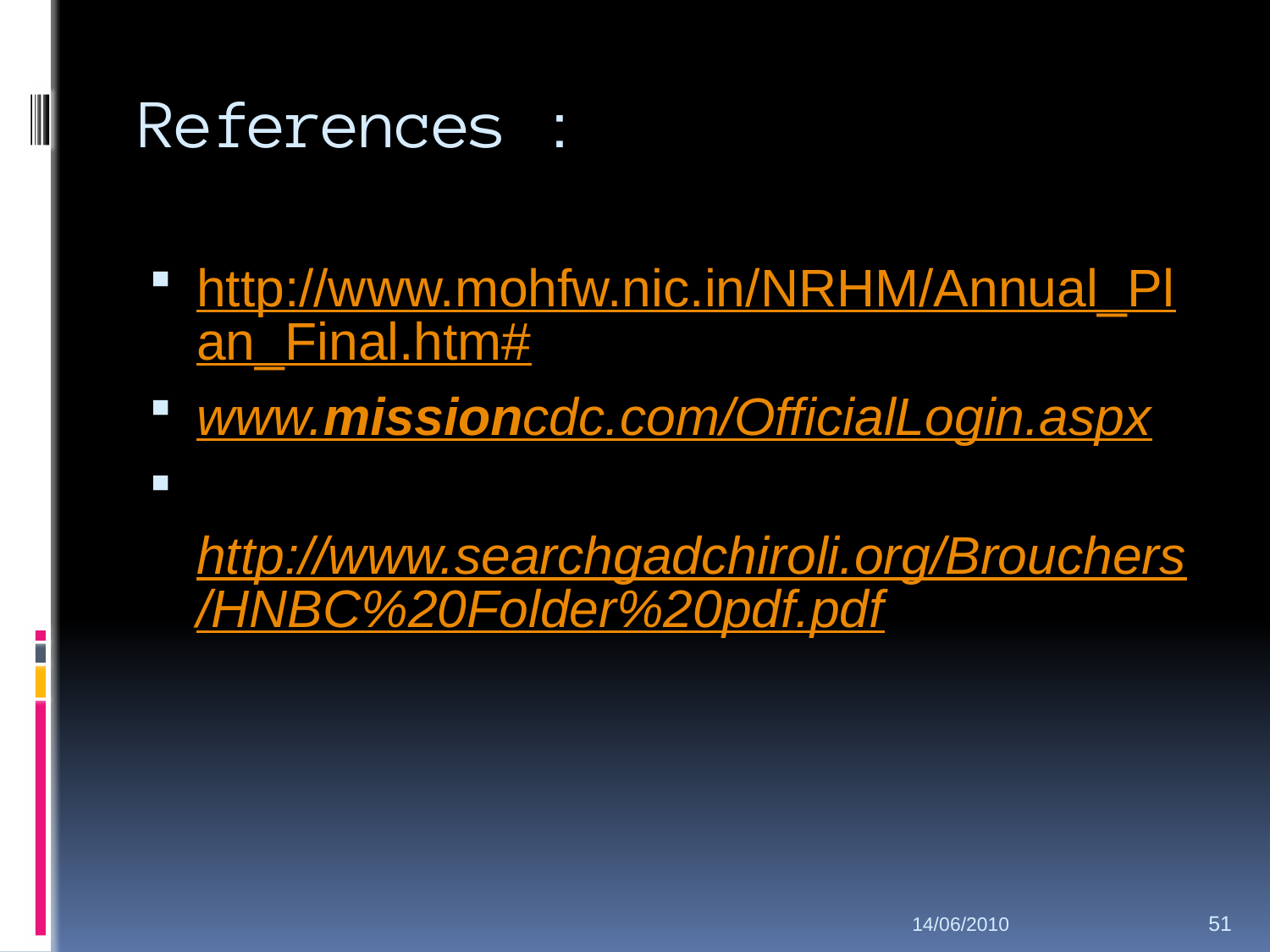

# References :
http://www.mohfw.nic.in/NRHM/Annual_Plan_Final.htm#
www.missioncdc.com/OfficialLogin.aspx
 http://www.searchgadchiroli.org/Brouchers/HNBC%20Folder%20pdf.pdf

14/06/2010
51